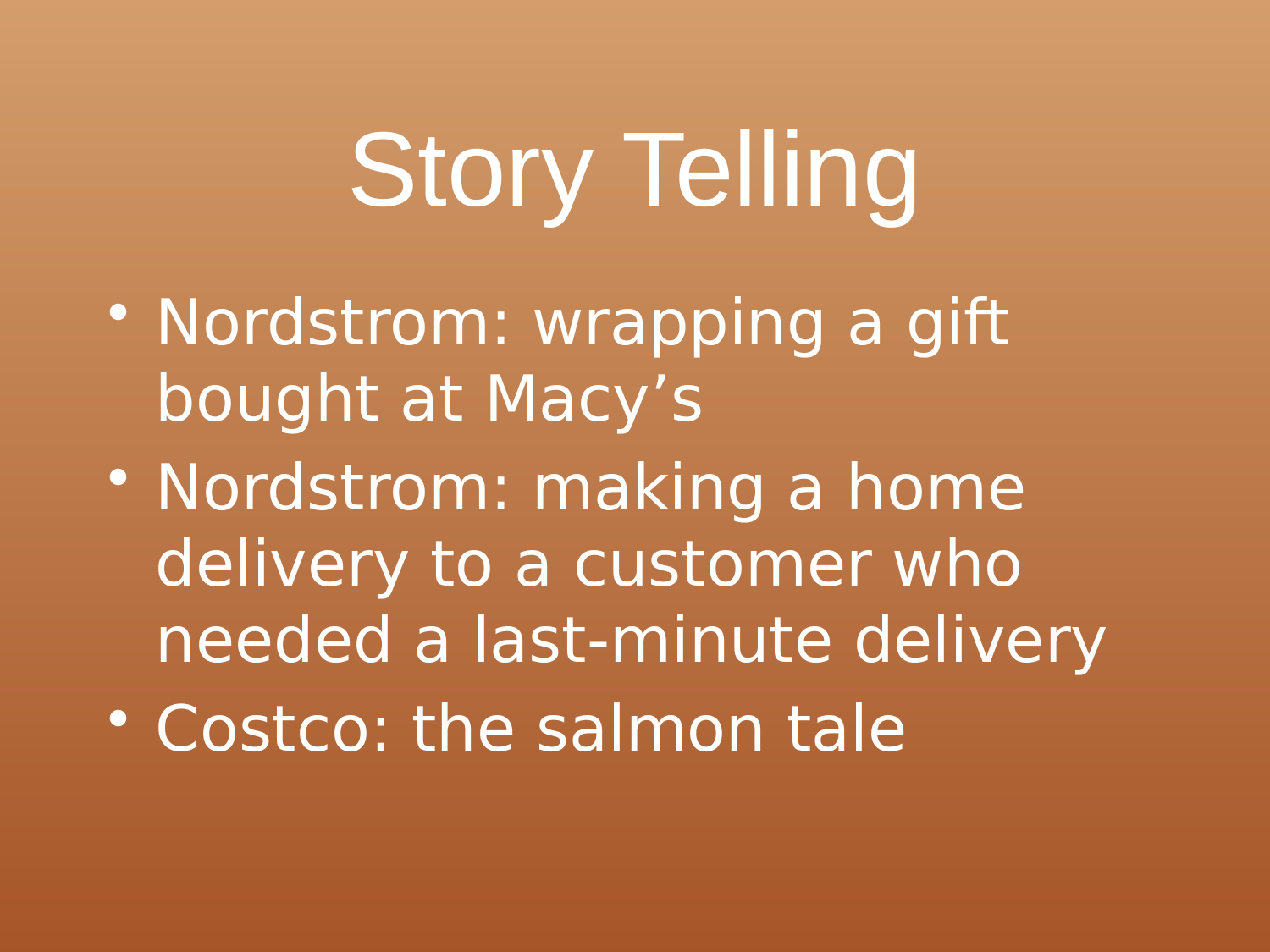

# Story Telling
Nordstrom: wrapping a gift bought at Macy’s
Nordstrom: making a home delivery to a customer who needed a last-minute delivery
Costco: the salmon tale